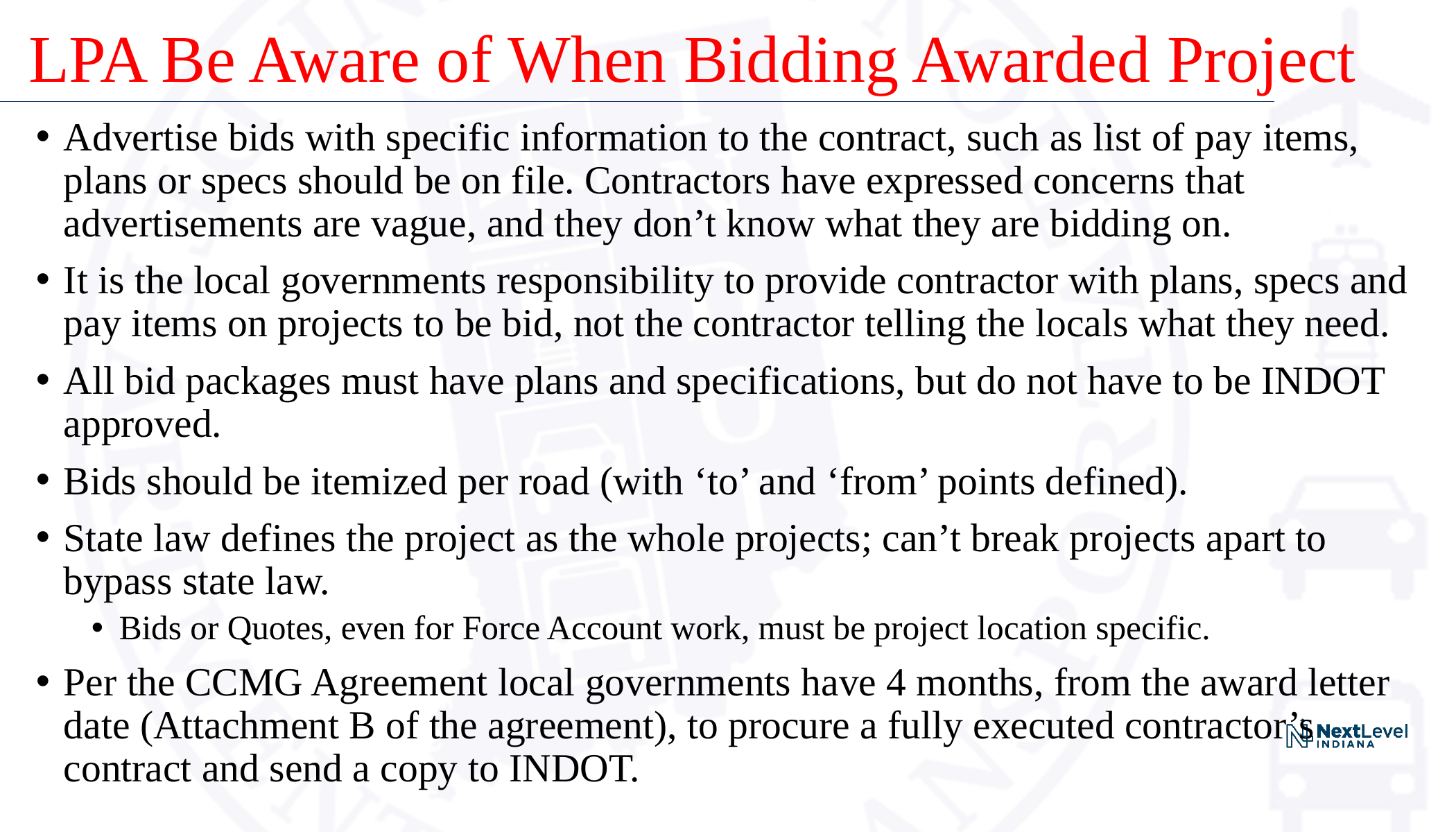

# LPA Be Aware of When Bidding Awarded Project
Advertise bids with specific information to the contract, such as list of pay items, plans or specs should be on file. Contractors have expressed concerns that advertisements are vague, and they don’t know what they are bidding on.
It is the local governments responsibility to provide contractor with plans, specs and pay items on projects to be bid, not the contractor telling the locals what they need.
All bid packages must have plans and specifications, but do not have to be INDOT approved.
Bids should be itemized per road (with ‘to’ and ‘from’ points defined).
State law defines the project as the whole projects; can’t break projects apart to bypass state law.
Bids or Quotes, even for Force Account work, must be project location specific.
Per the CCMG Agreement local governments have 4 months, from the award letter date (Attachment B of the agreement), to procure a fully executed contractor’s contract and send a copy to INDOT.